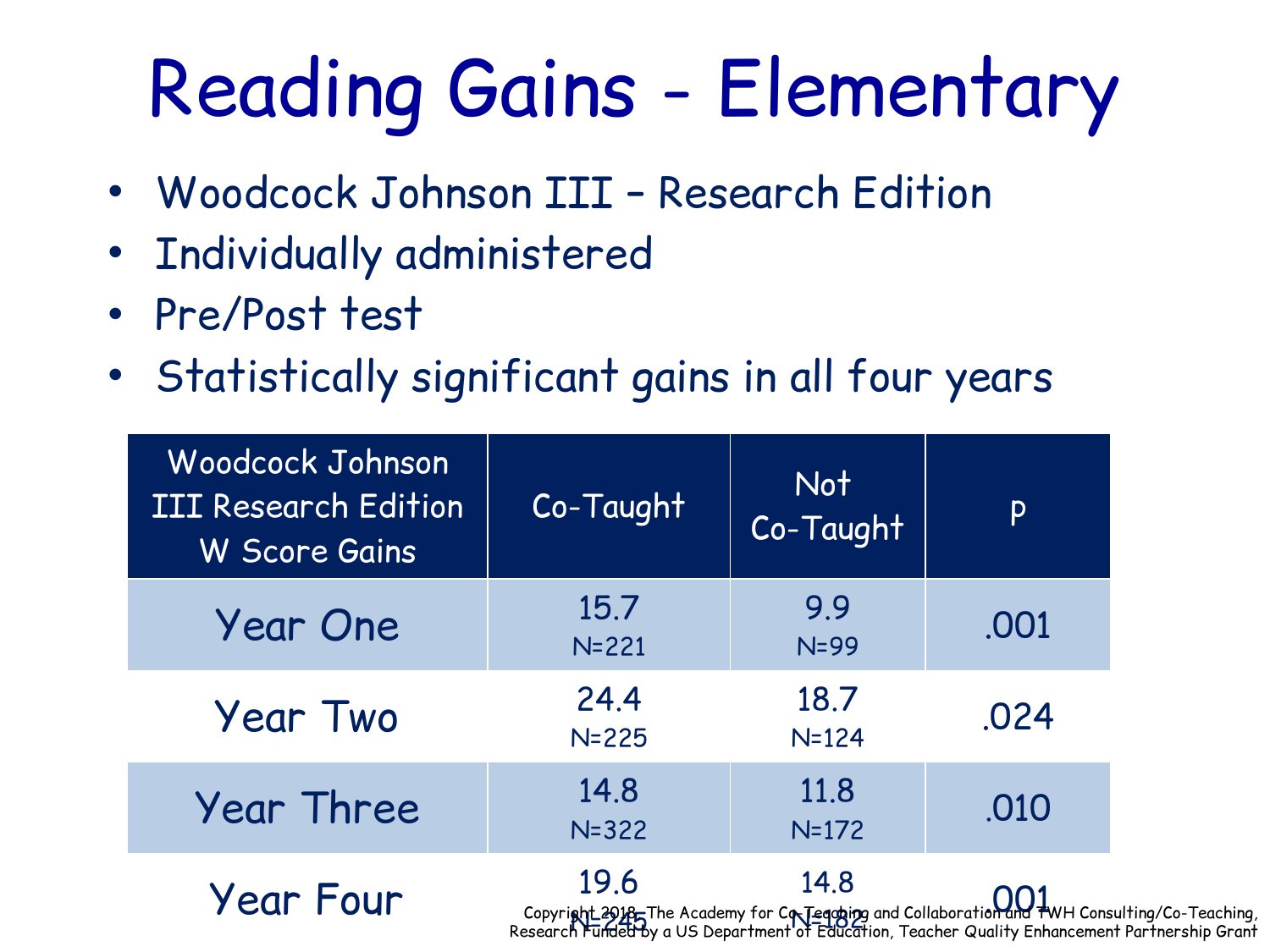

# Reading Gains - Elementary
Woodcock Johnson III – Research Edition
Individually administered
Pre/Post test
Statistically significant gains in all four years

| Woodcock Johnson III Research Edition W Score Gains | Co-Taught | Not Co-Taught | p |
| --- | --- | --- | --- |
| Year One | 15.7 N=221 | 9.9 N=99 | .001 |
| Year Two | 24.4 N=225 | 18.7 N=124 | .024 |
| Year Three | 14.8 N=322 | 11.8 N=172 | .010 |
| Year Four | 19.6 N=245 | 14.8 N=182 | .001 |
Copyright 2018, The Academy for Co-Teaching and Collaboration and TWH Consulting/Co-Teaching,
Research Funded by a US Department of Education, Teacher Quality Enhancement Partnership Grant